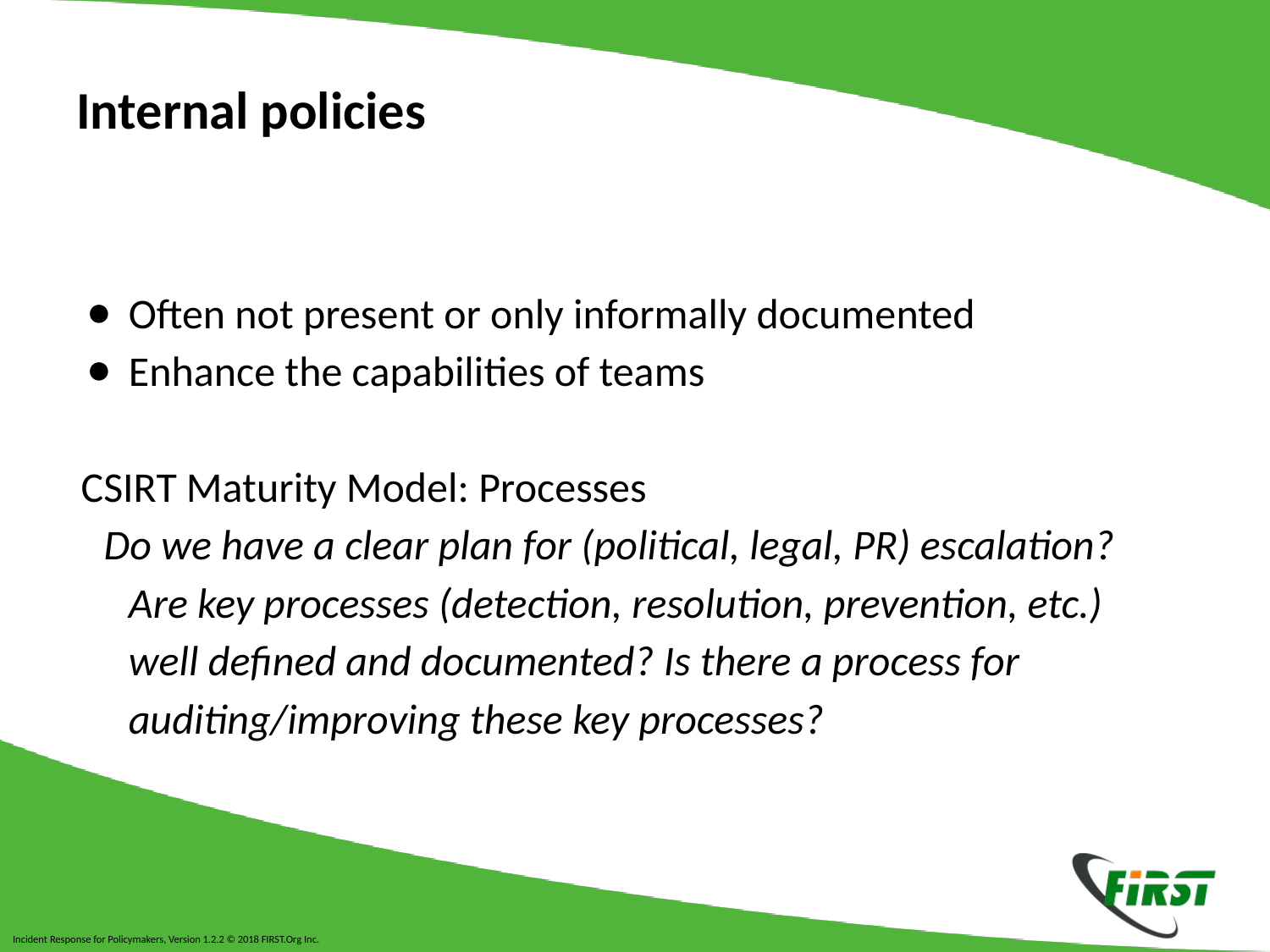

# Internal policies
Often not present or only informally documented
Enhance the capabilities of teams

CSIRT Maturity Model: Processes
Do we have a clear plan for (political, legal, PR) escalation? Are key processes (detection, resolution, prevention, etc.) well defined and documented? Is there a process for auditing/improving these key processes?